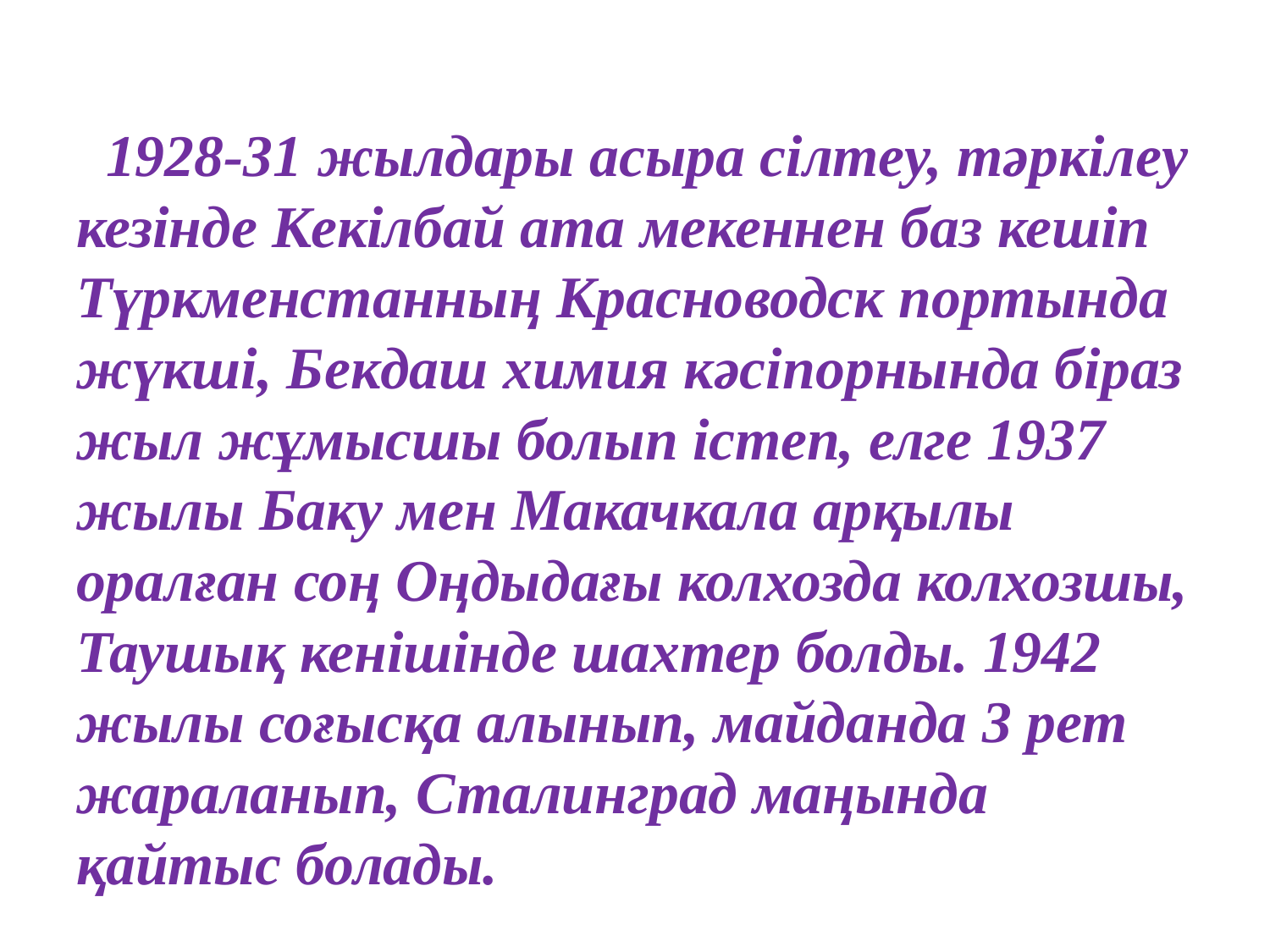

1928-31 жылдары асыра сілтеу, тәркілеу кезінде Кекілбай ата мекеннен баз кешіп Түркменстанның Красноводск портында жүкші, Бекдаш химия кәсіпорнында біраз жыл жұмысшы болып істеп, елге 1937 жылы Баку мен Макачкала арқылы оралған соң Оңдыдағы колхозда колхозшы, Таушық кенішінде шахтер болды. 1942 жылы соғысқа алынып, майданда 3 рет жараланып, Сталинград маңында қайтыс болады.